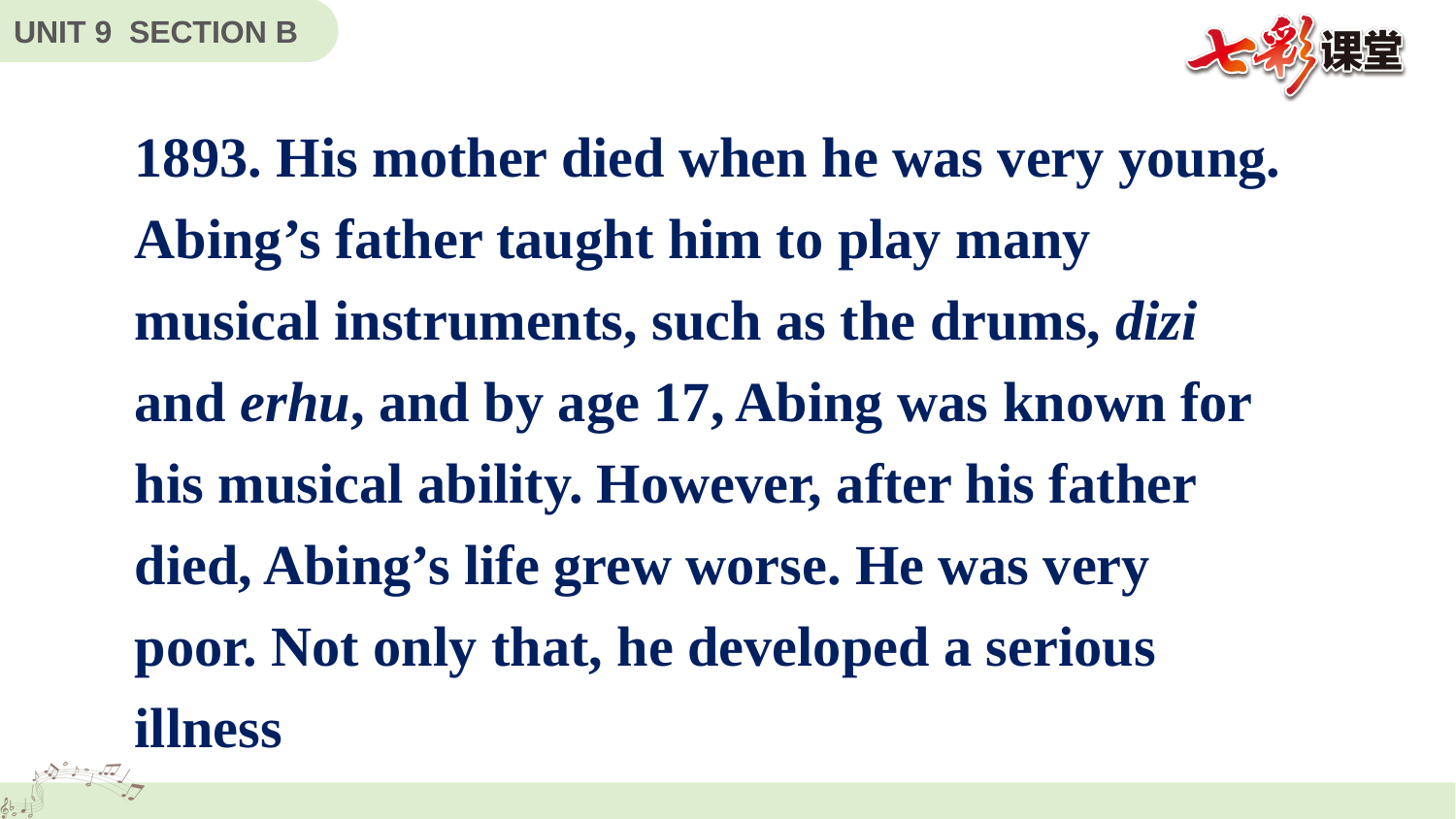

1893. His mother died when he was very young. Abing’s father taught him to play many musical instruments, such as the drums, dizi and erhu, and by age 17, Abing was known for his musical ability. However, after his father died, Abing’s life grew worse. He was very poor. Not only that, he developed a serious illness